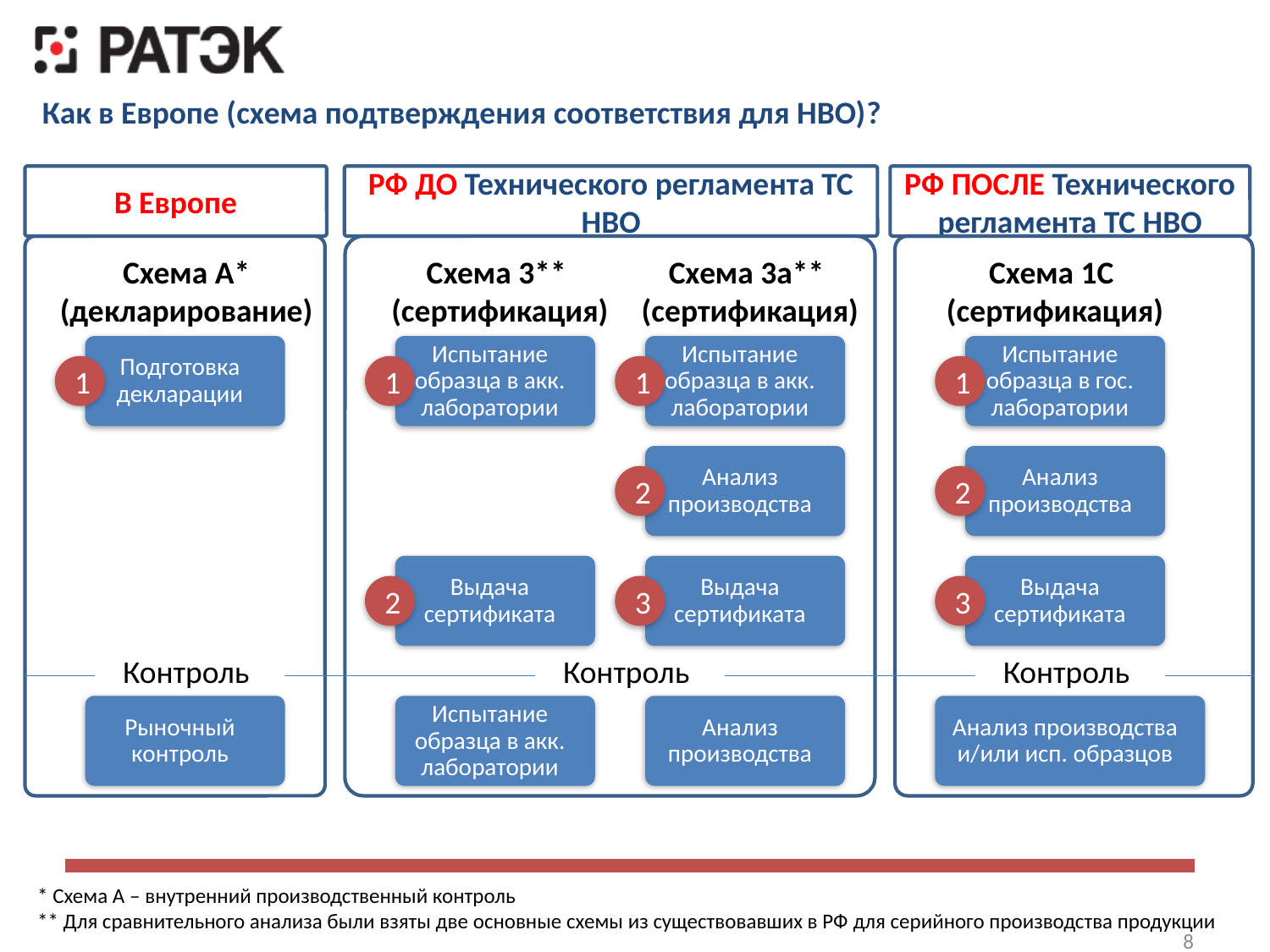

Как в Европе (схема подтверждения соответствия для НВО)?
В Европе
РФ ДО Технического регламента ТС НВО
РФ ПОСЛЕ Технического регламента ТС НВО

Схема А* (декларирование)
Схема 3**
(сертификация)
Схема 3а**
(сертификация)
Схема 1С
(сертификация)

Подготовка декларации

Испытание образца в акк. лаборатории

Испытание образца в акк. лаборатории

Испытание образца в гос. лаборатории
1
1
1
1

Анализ производства

Анализ производства
2
2

Выдача сертификата

Выдача сертификата

Выдача сертификата
2
3
3
Контроль
Контроль
Контроль

Рыночный контроль

Испытание образца в акк. лаборатории

Анализ производства

Анализ производства и/или исп. образцов
* Схема А – внутренний производственный контроль
** Для сравнительного анализа были взяты две основные схемы из существовавших в РФ для серийного производства продукции
8